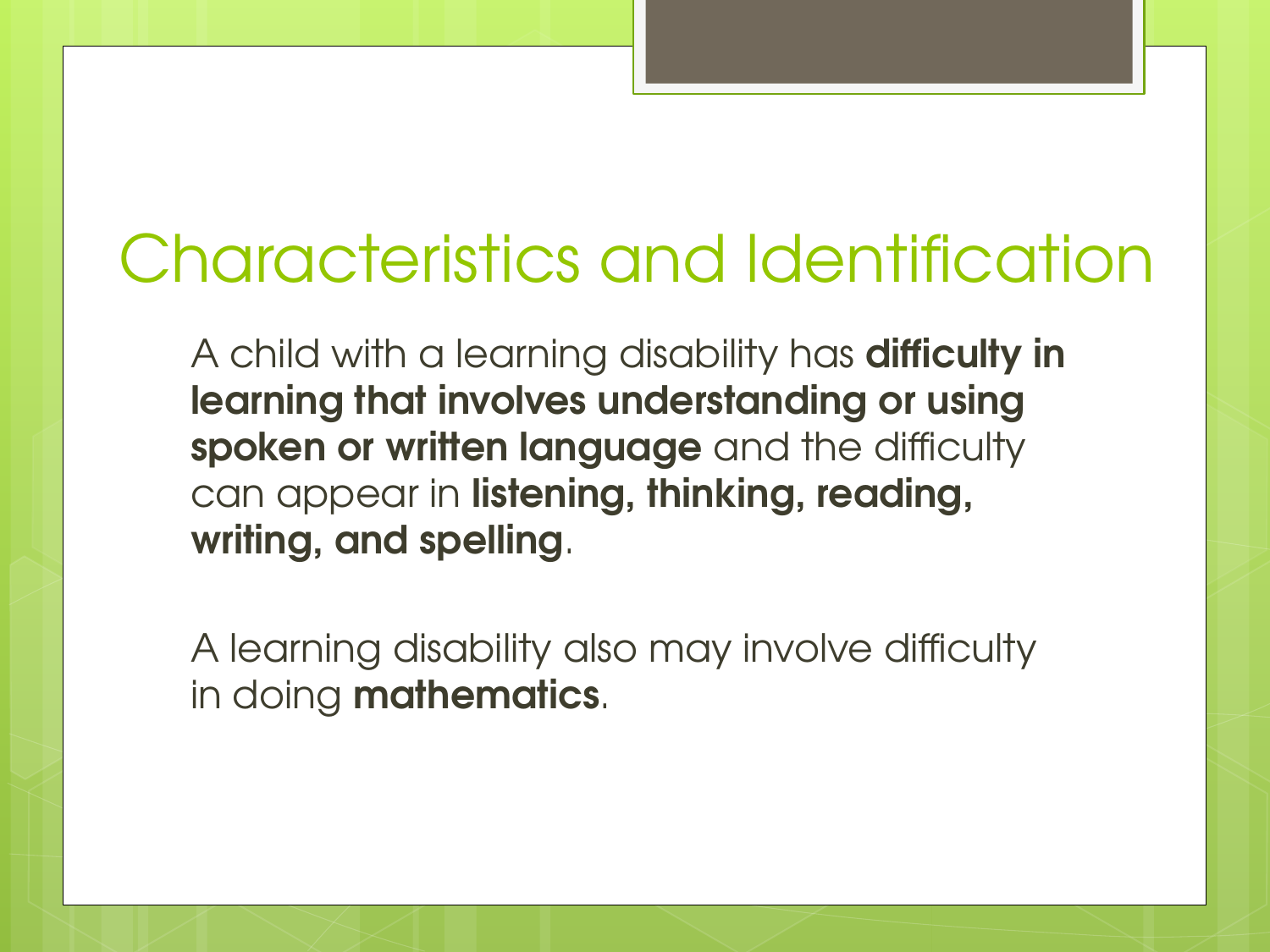

# Characteristics and Identification
A child with a learning disability has difficulty in learning that involves understanding or using spoken or written language and the difficulty can appear in listening, thinking, reading, writing, and spelling.

A learning disability also may involve difficulty in doing mathematics.